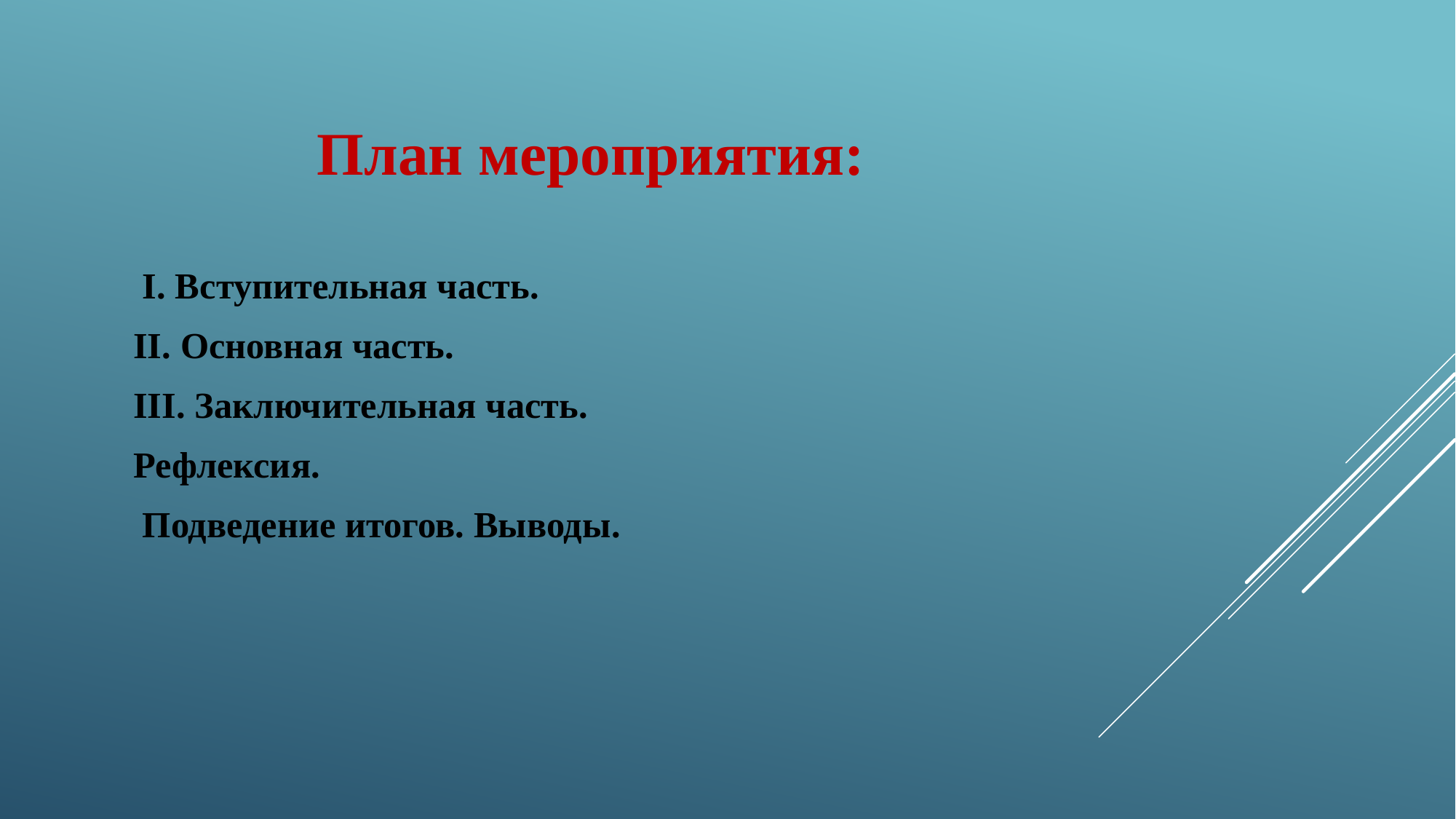

# План мероприятия:
 I. Вступительная часть.
II. Основная часть.
III. Заключительная часть.
Рефлексия.
 Подведение итогов. Выводы.